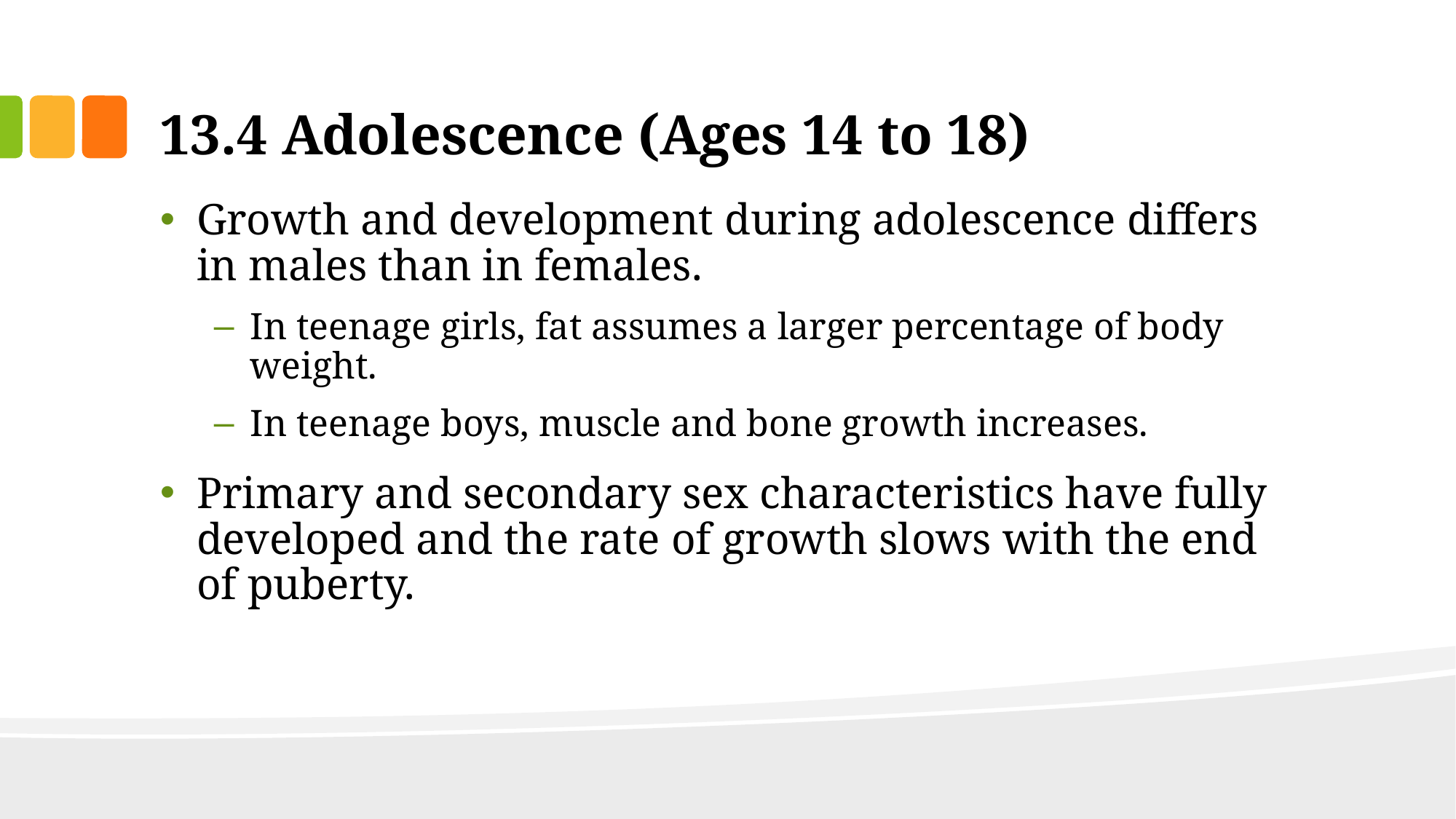

# 13.4 Adolescence (Ages 14 to 18)
Growth and development during adolescence differs in males than in females.
In teenage girls, fat assumes a larger percentage of body weight.
In teenage boys, muscle and bone growth increases.
Primary and secondary sex characteristics have fully developed and the rate of growth slows with the end of puberty.